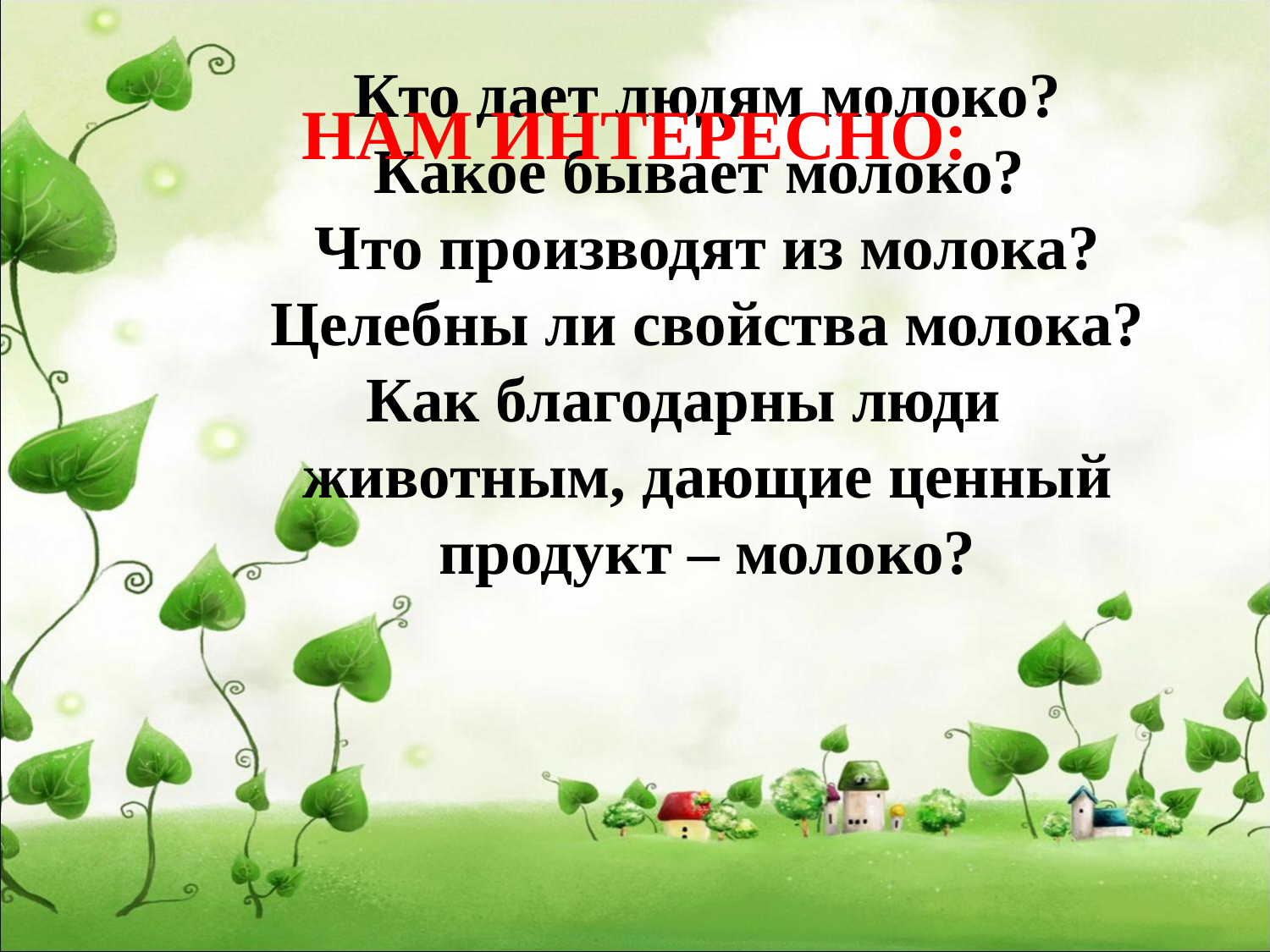

# НАМ ИНТЕРЕСНО:

Кто дает людям молоко?
Какое бывает молоко?
Что производят из молока?
Целебны ли свойства молока?
Как благодарны люди    животным, дающие ценный продукт – молоко?